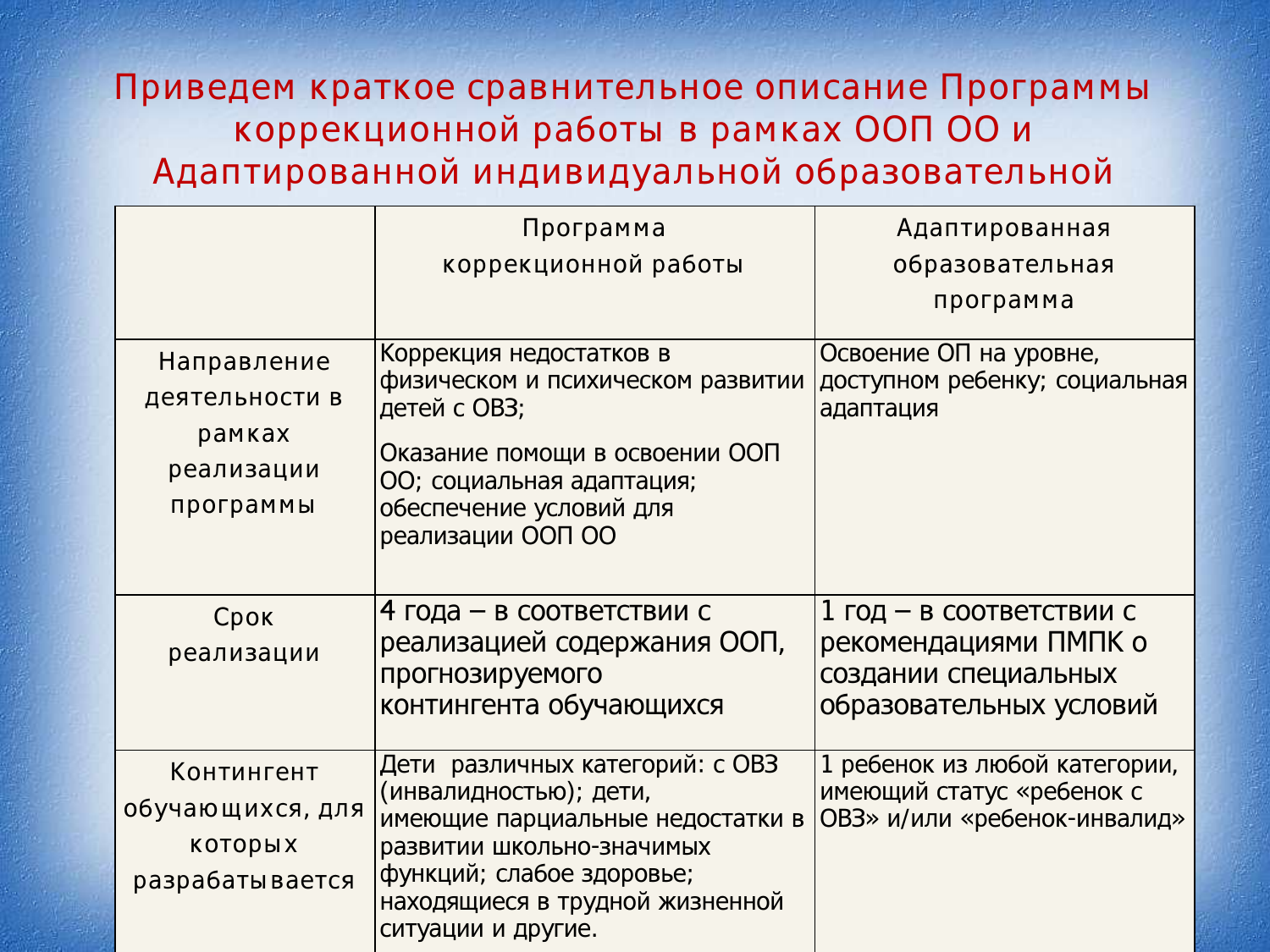

Приведем краткое сравнительное описание Программы коррекционной работы в рамках ООП ОО и Адаптированной индивидуальной образовательной программы.
|  | Программа коррекционной работы | Адаптированная образовательная программа |
| --- | --- | --- |
| Направление деятельности в рамках реализации программы | Коррекция недостатков в физическом и психическом развитии детей с ОВЗ; Оказание помощи в освоении ООП ОО; социальная адаптация; обеспечение условий для реализации ООП ОО | Освоение ОП на уровне, доступном ребенку; социальная адаптация |
| Срок реализации | 4 года – в соответствии с реализацией содержания ООП, прогнозируемого контингента обучающихся | 1 год – в соответствии с рекомендациями ПМПК о создании специальных образовательных условий |
| Контингент обучающихся, для которых разрабатывается | Дети  различных категорий: с ОВЗ (инвалидностью); дети, имеющие парциальные недостатки в развитии школьно-значимых функций; слабое здоровье; находящиеся в трудной жизненной ситуации и другие. | 1 ребенок из любой категории, имеющий статус «ребенок с ОВЗ» и/или «ребенок-инвалид» |